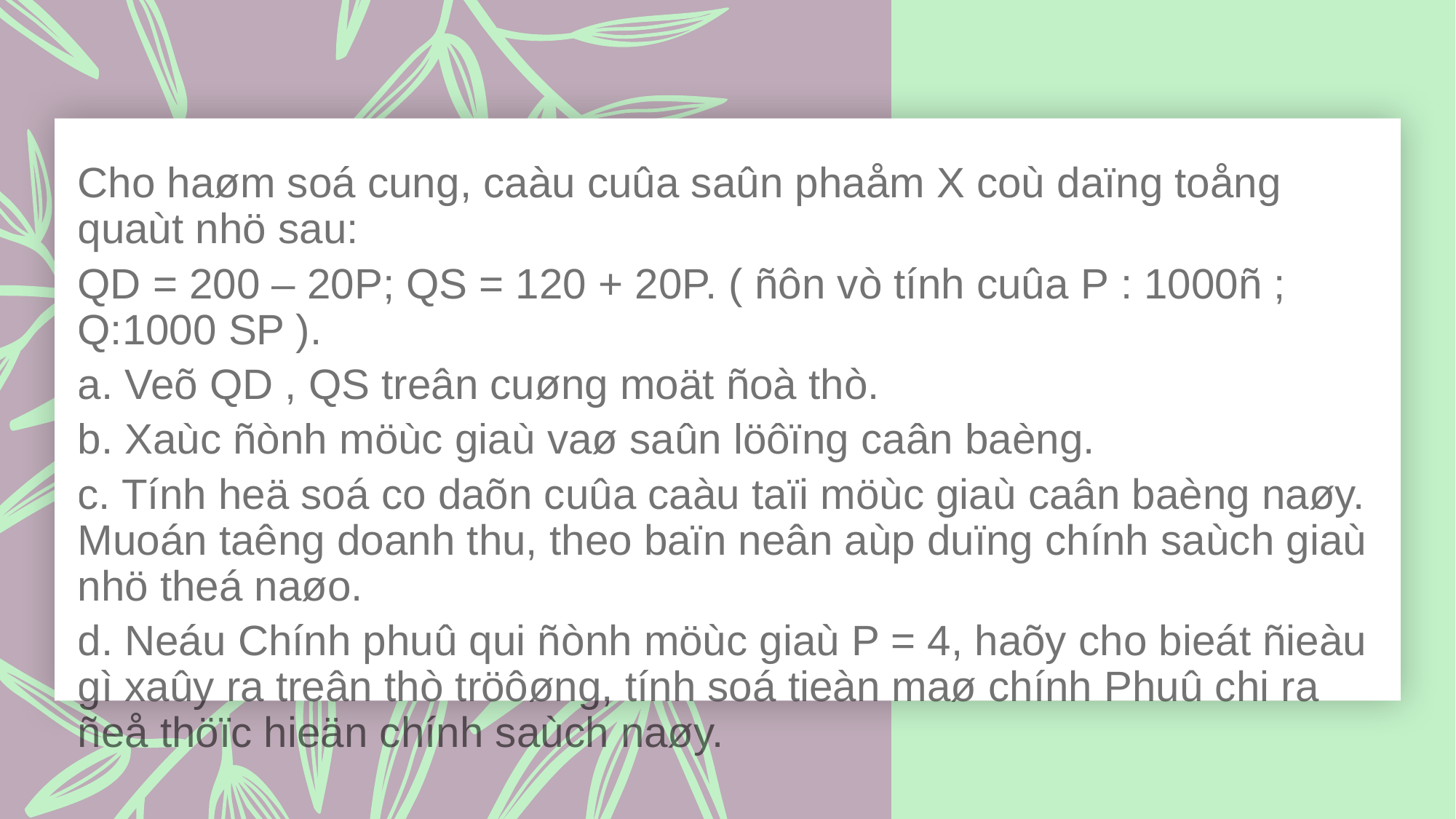

Cho haøm soá cung, caàu cuûa saûn phaåm X coù daïng toång quaùt nhö sau:
QD = 200 – 20P; QS = 120 + 20P. ( ñôn vò tính cuûa P : 1000ñ ; Q:1000 SP ).
a. Veõ QD , QS treân cuøng moät ñoà thò.
b. Xaùc ñònh möùc giaù vaø saûn löôïng caân baèng.
c. Tính heä soá co daõn cuûa caàu taïi möùc giaù caân baèng naøy. Muoán taêng doanh thu, theo baïn neân aùp duïng chính saùch giaù nhö theá naøo.
d. Neáu Chính phuû qui ñònh möùc giaù P = 4, haõy cho bieát ñieàu gì xaûy ra treân thò tröôøng, tính soá tieàn maø chính Phuû chi ra ñeå thöïc hieän chính saùch naøy.